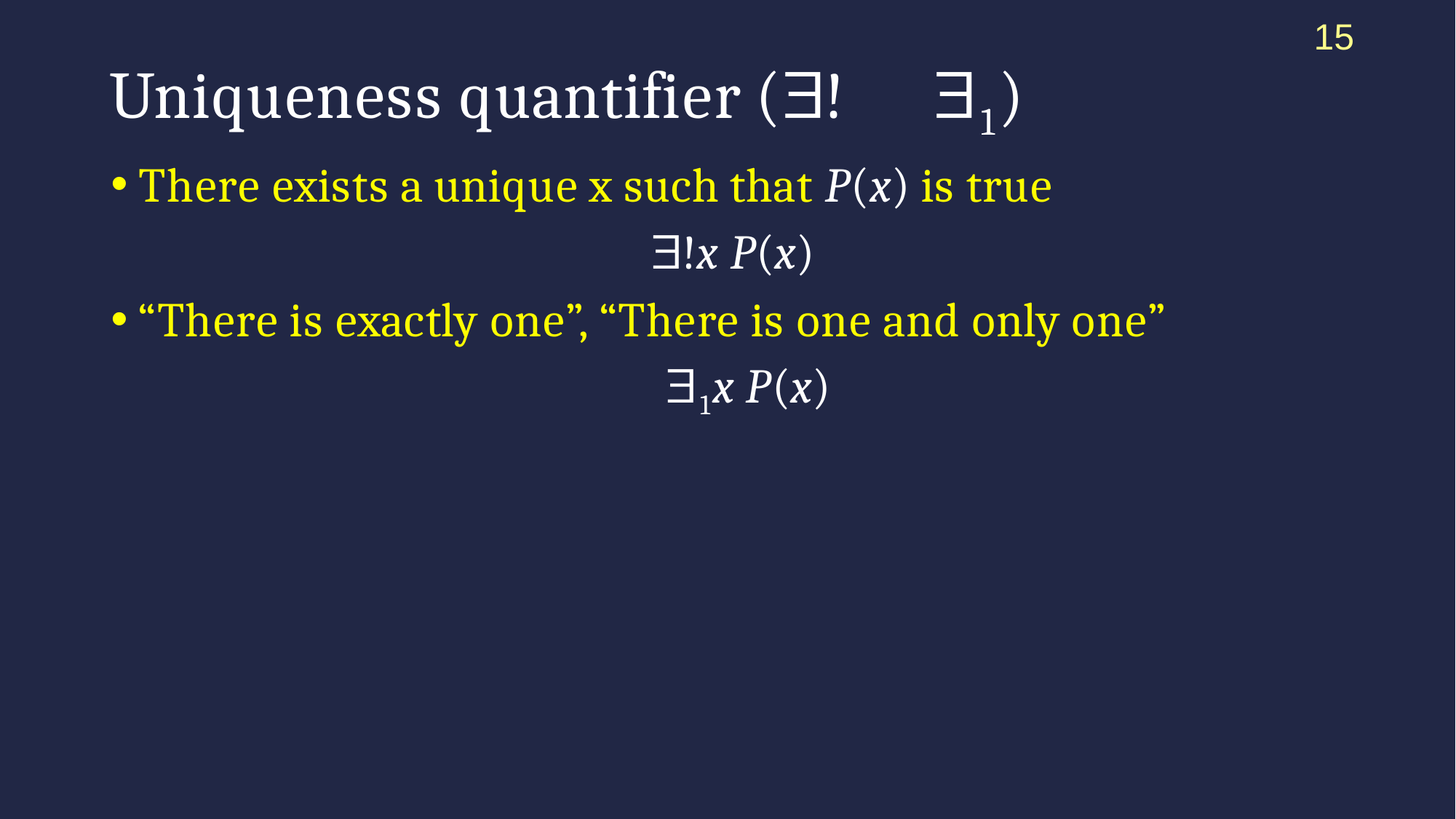

15
# Uniqueness quantifier (∃!      ∃1)
There exists a unique x such that P(x) is true
 ∃!x P(x)
“There is exactly one”, “There is one and only one”
∃1x P(x)